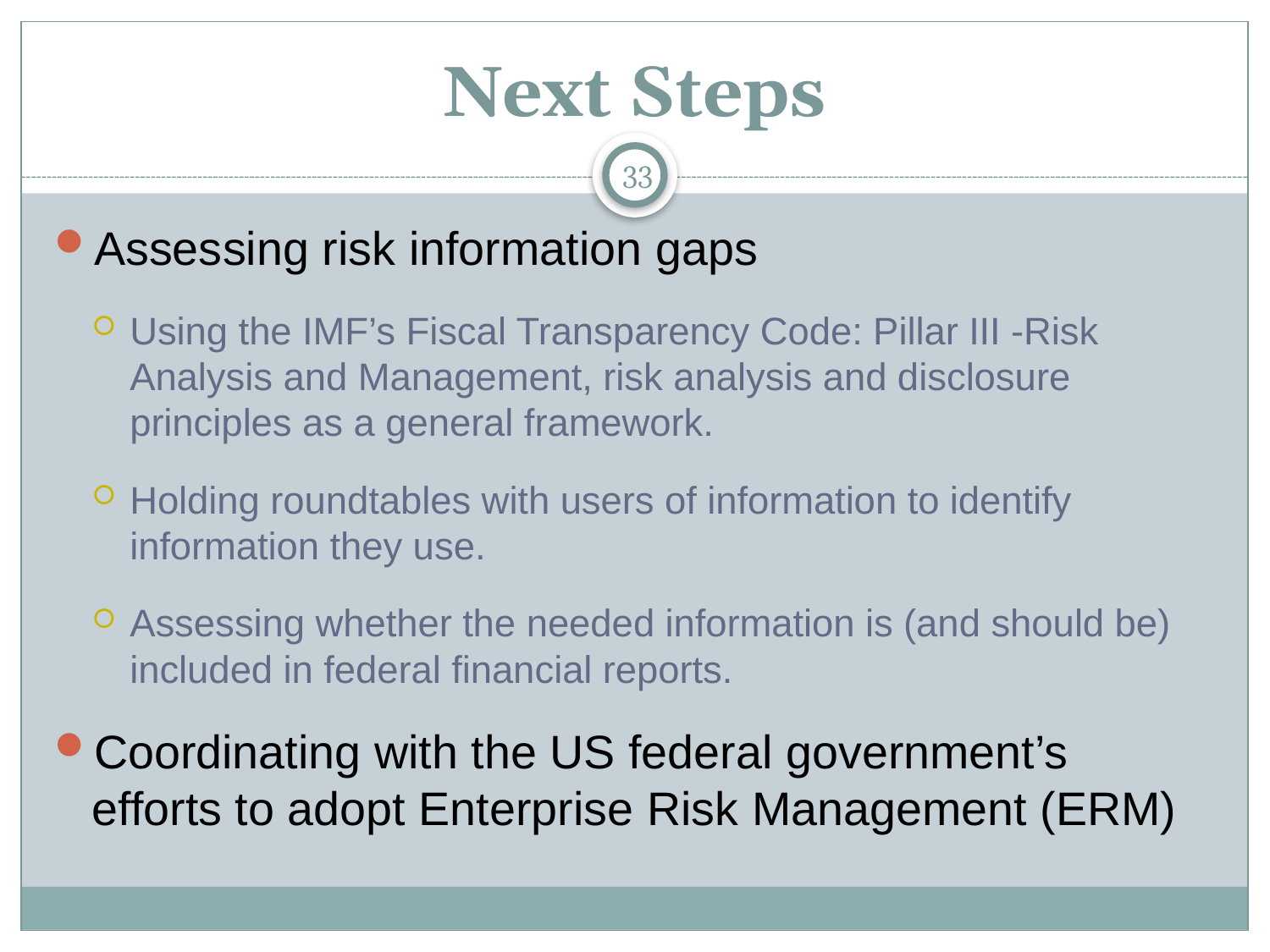

# Next Steps
33
Assessing risk information gaps
Using the IMF’s Fiscal Transparency Code: Pillar III -Risk Analysis and Management, risk analysis and disclosure principles as a general framework.
Holding roundtables with users of information to identify information they use.
Assessing whether the needed information is (and should be) included in federal financial reports.
Coordinating with the US federal government’s efforts to adopt Enterprise Risk Management (ERM)